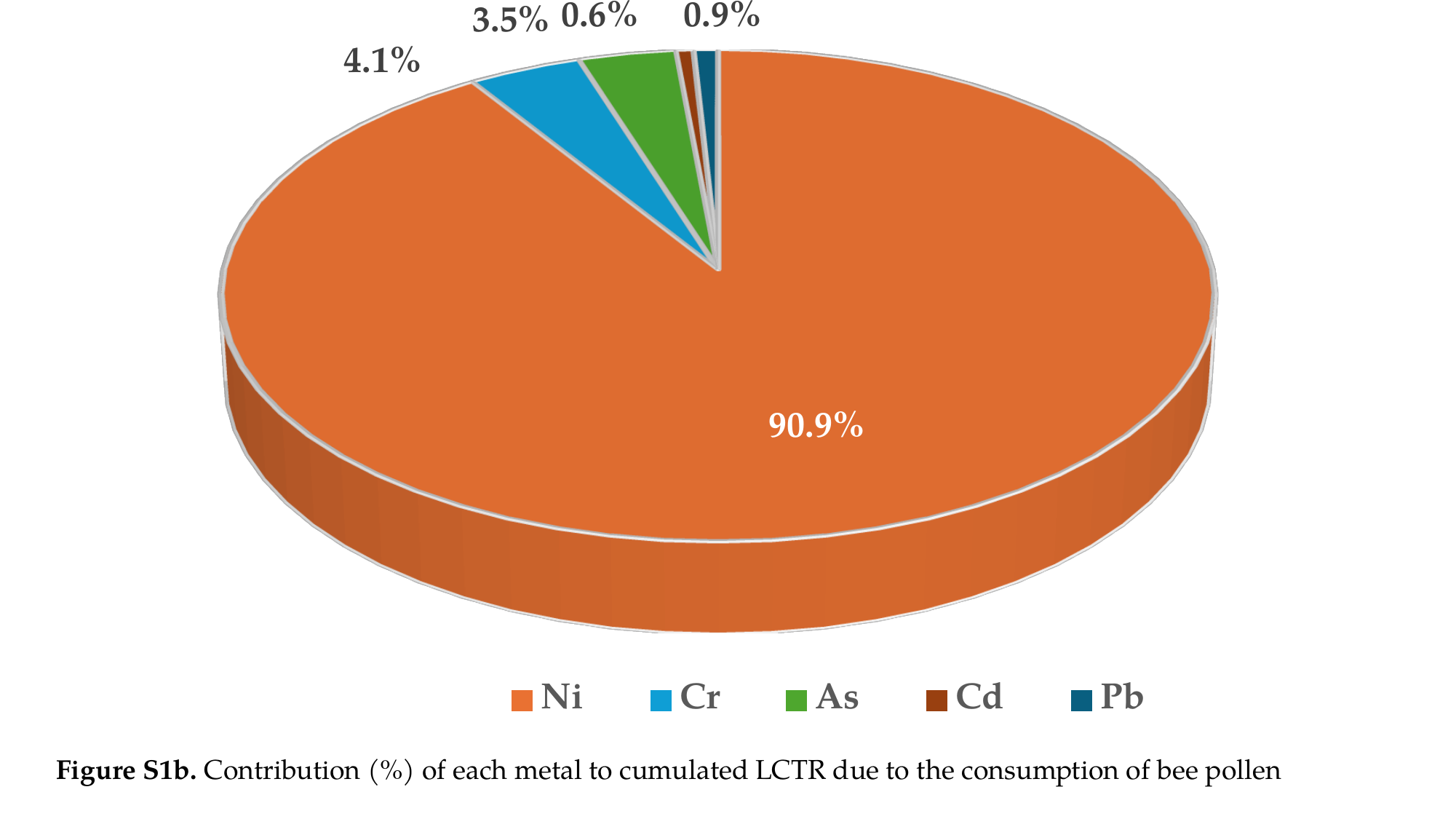

[unsupported chart]

Figure S1b. Contribution (%) of each metal to cumulated LCTR due to the consumption of bee pollen